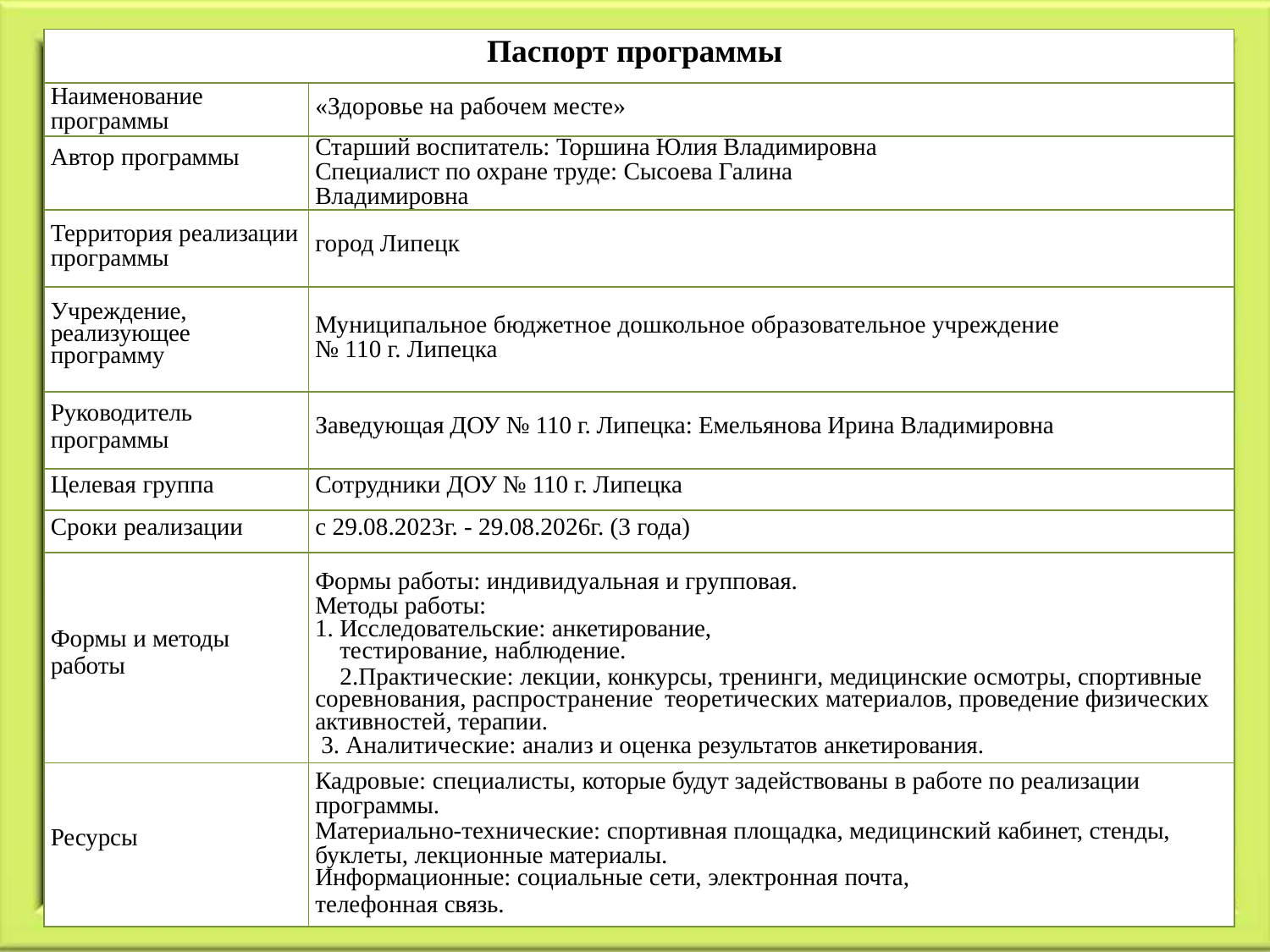

| Паспорт программы |  |
| --- | --- |
| Наименование программы | «Здоровье на рабочем месте» |
| Автор программы | Старший воспитатель: Торшина Юлия Владимировна Специалист по охране труде: Сысоева Галина Владимировна |
| Территория реализации программы | город Липецк |
| Учреждение, реализующее программу | Муниципальное бюджетное дошкольное образовательное учреждение № 110 г. Липецка |
| Руководитель программы | Заведующая ДОУ № 110 г. Липецка: Емельянова Ирина Владимировна |
| Целевая группа | Сотрудники ДОУ № 110 г. Липецка |
| Сроки реализации | с 29.08.2023г. - 29.08.2026г. (3 года) |
| Формы и методы работы | Формы работы: индивидуальная и групповая. Методы работы: Исследовательские: анкетирование, тестирование, наблюдение. Практические: лекции, конкурсы, тренинги, медицинские осмотры, спортивные соревнования, распространение теоретических материалов, проведение физических активностей, терапии. Аналитические: анализ и оценка результатов анкетирования. |
| Ресурсы | Кадровые: специалисты, которые будут задействованы в работе по реализации программы. Материально-технические: спортивная площадка, медицинский кабинет, стенды, буклеты, лекционные материалы. Информационные: социальные сети, электронная почта, телефонная связь. |